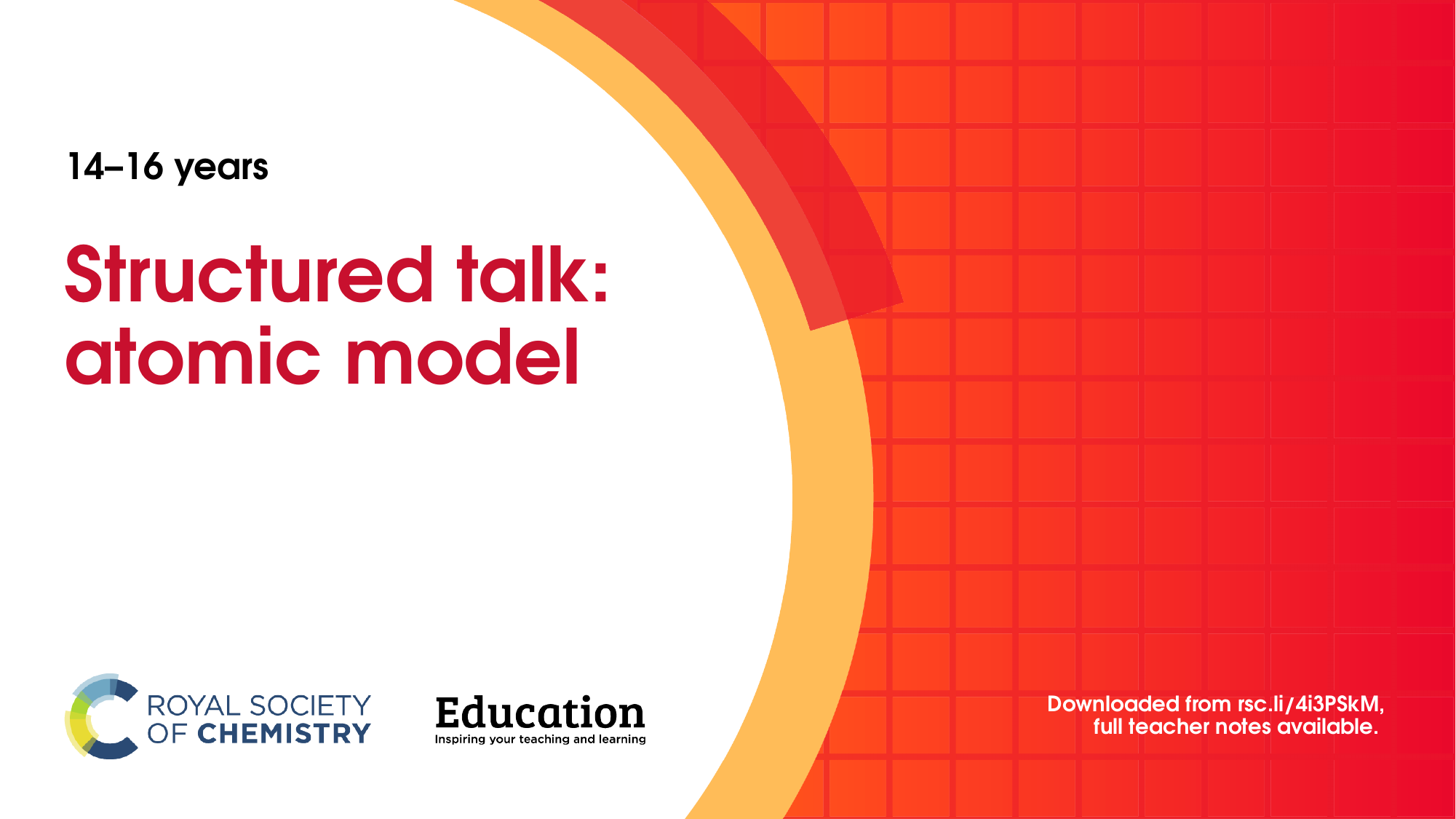

# 14–16 years
Structured talk: atomic model